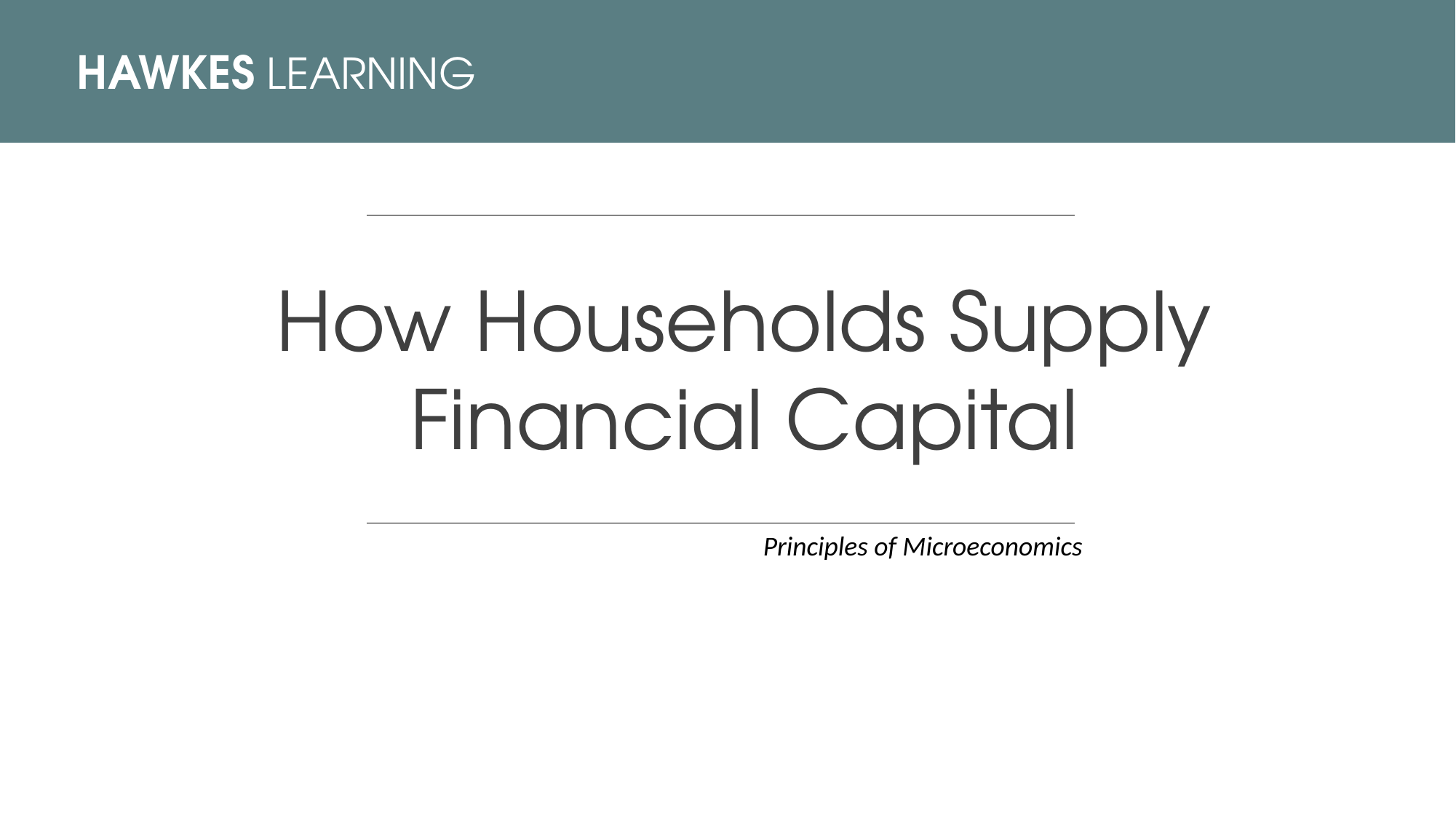

HAWKES LEARNING
How Households Supply Financial Capital
Principles of Microeconomics